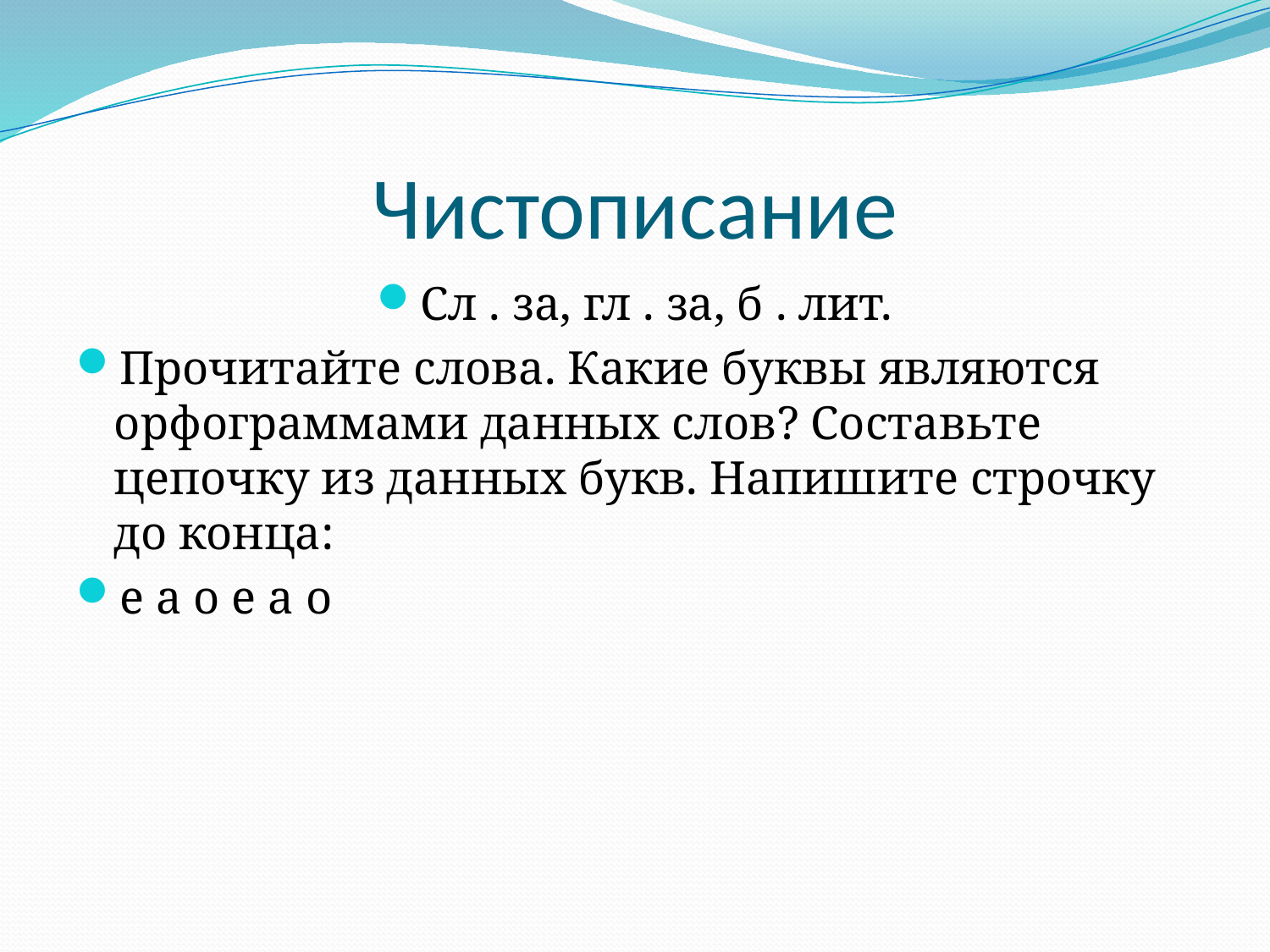

# Чистописание
Сл . за, гл . за, б . лит.
Прочитайте слова. Какие буквы являются орфограммами данных слов? Составьте цепочку из данных букв. Напишите строчку до конца:
е а о е а о